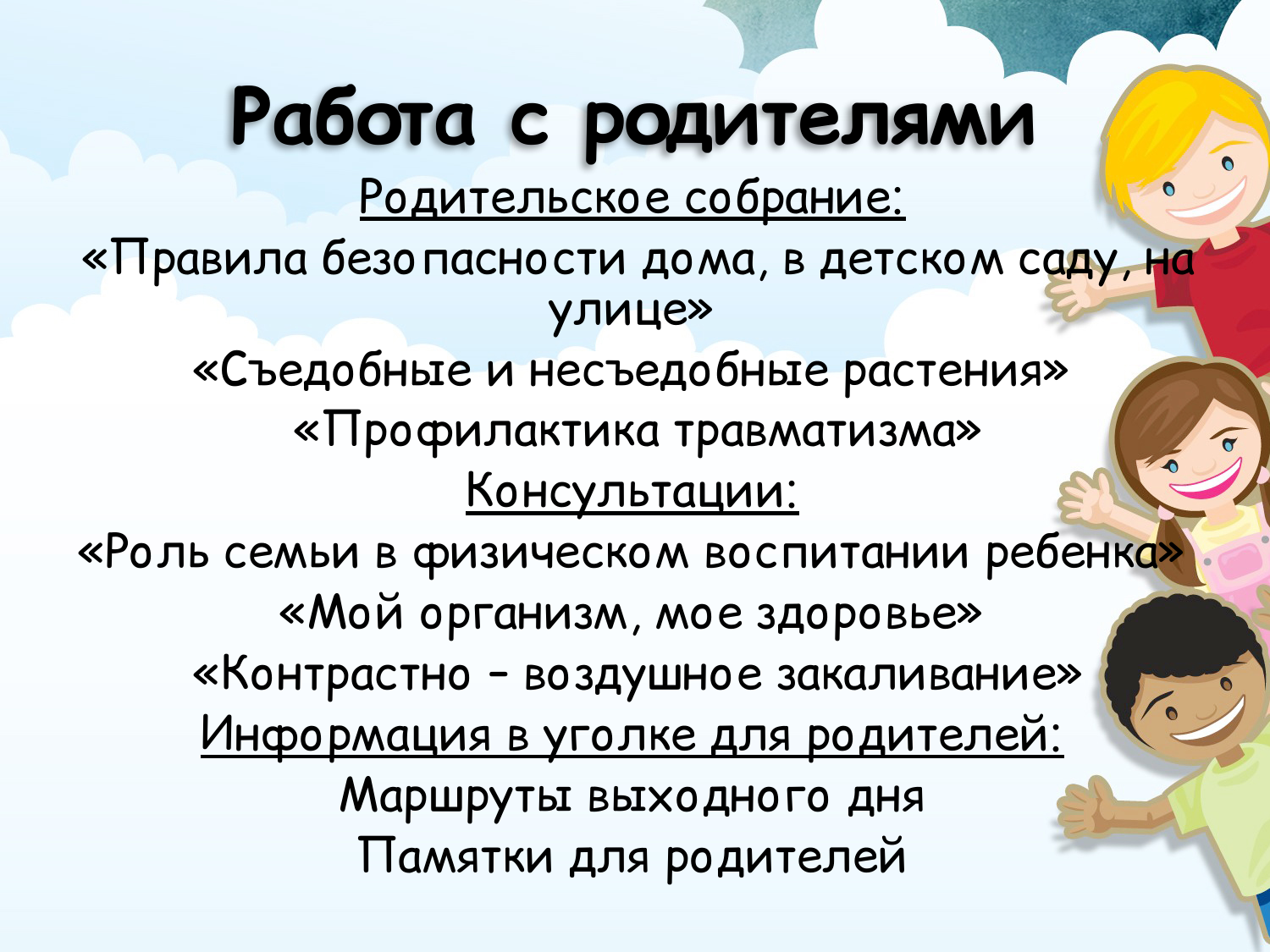

# Работа с родителями
Родительское собрание:
 «Правила безопасности дома, в детском саду, на улице»
«Съедобные и несъедобные растения»
 «Профилактика травматизма»
Консультации:
«Роль семьи в физическом воспитании ребенка»
«Мой организм, мое здоровье»
 «Контрастно – воздушное закаливание»
Информация в уголке для родителей:
Маршруты выходного дня
Памятки для родителей